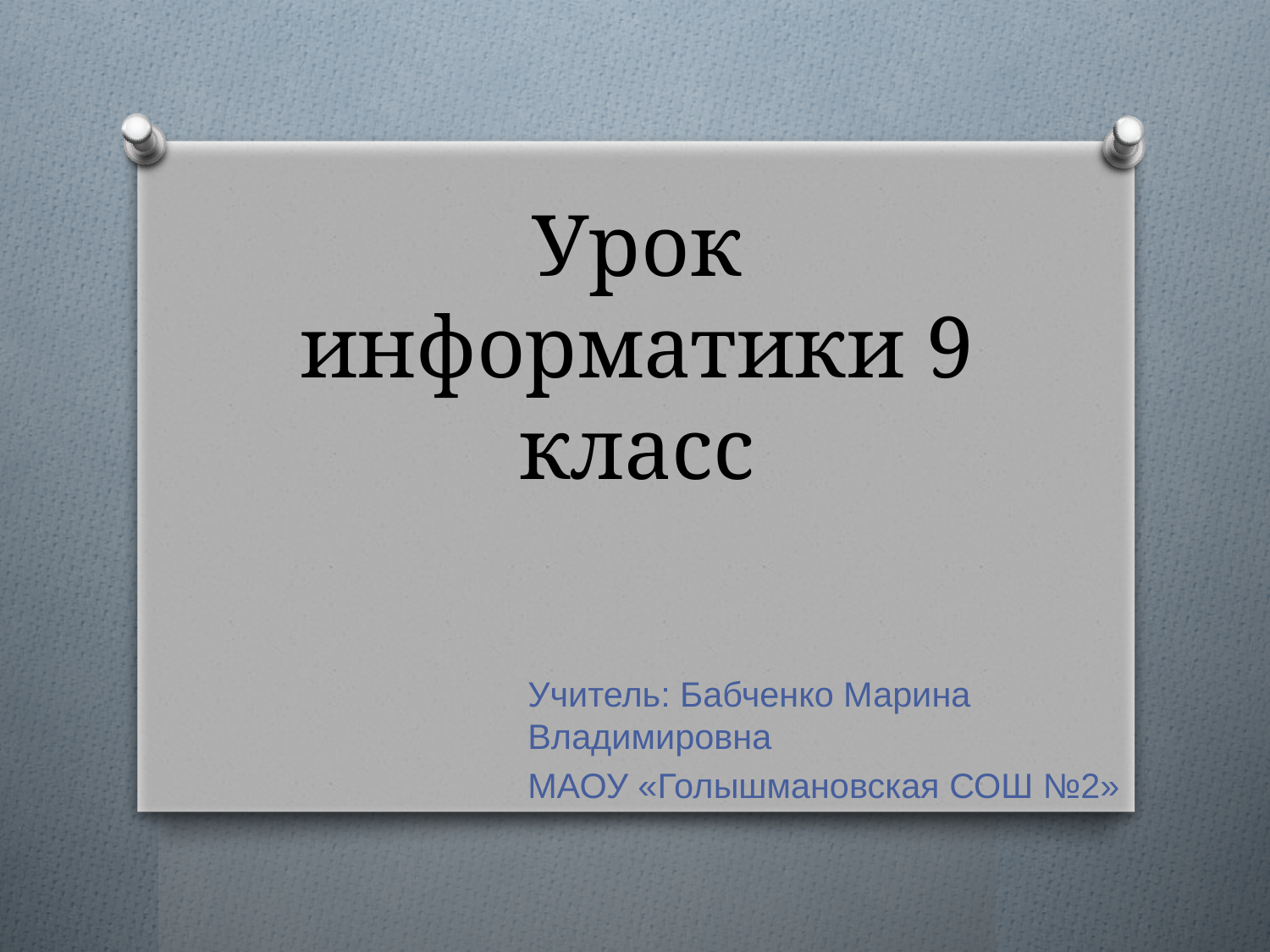

# Урок информатики 9 класс
Учитель: Бабченко Марина Владимировна
МАОУ «Голышмановская СОШ №2»